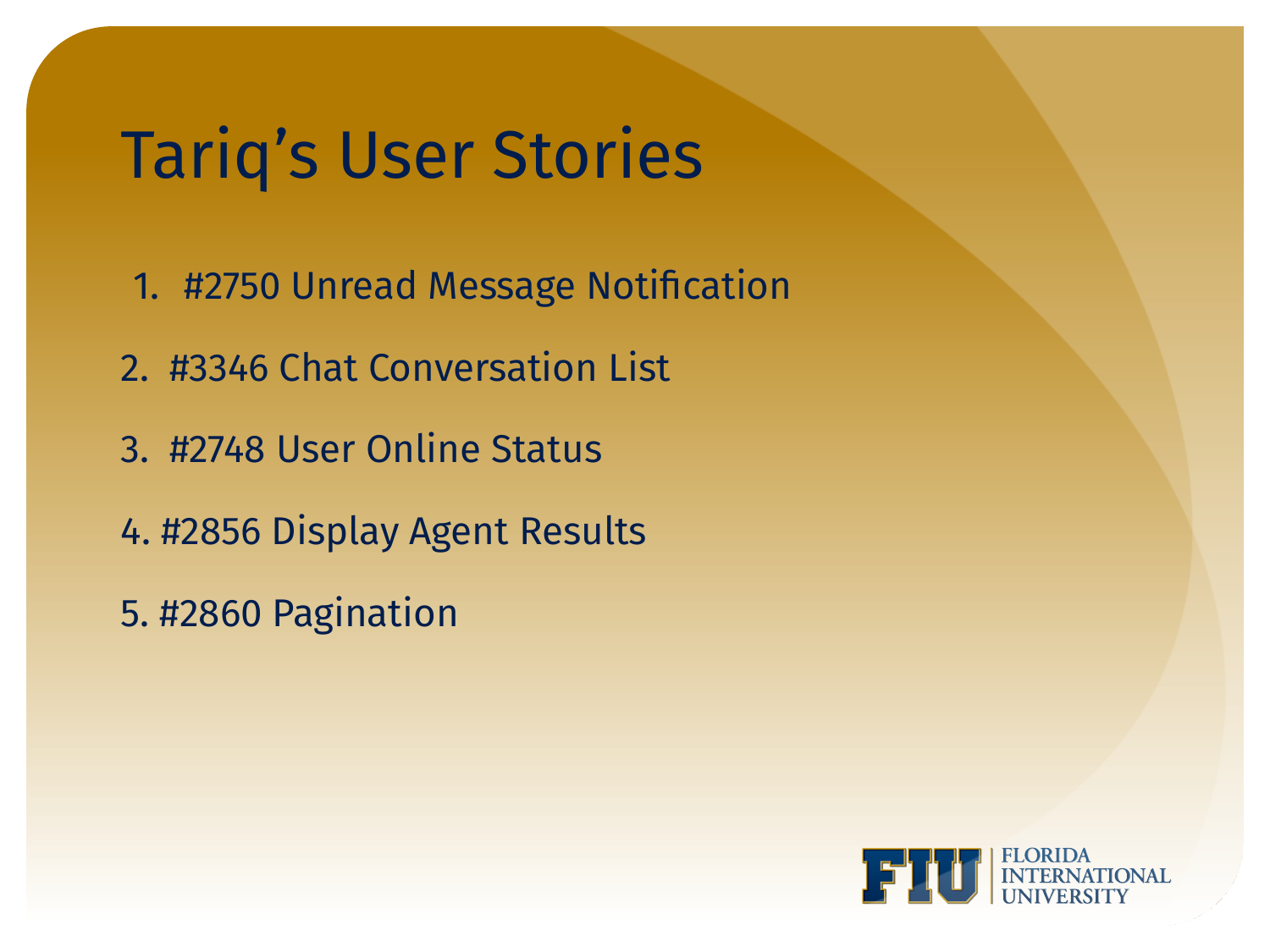

# Tariq’s User Stories
#2750 Unread Message Notification
2.  #3346 Chat Conversation List
3.  #2748 User Online Status
4. #2856 Display Agent Results
5. #2860 Pagination